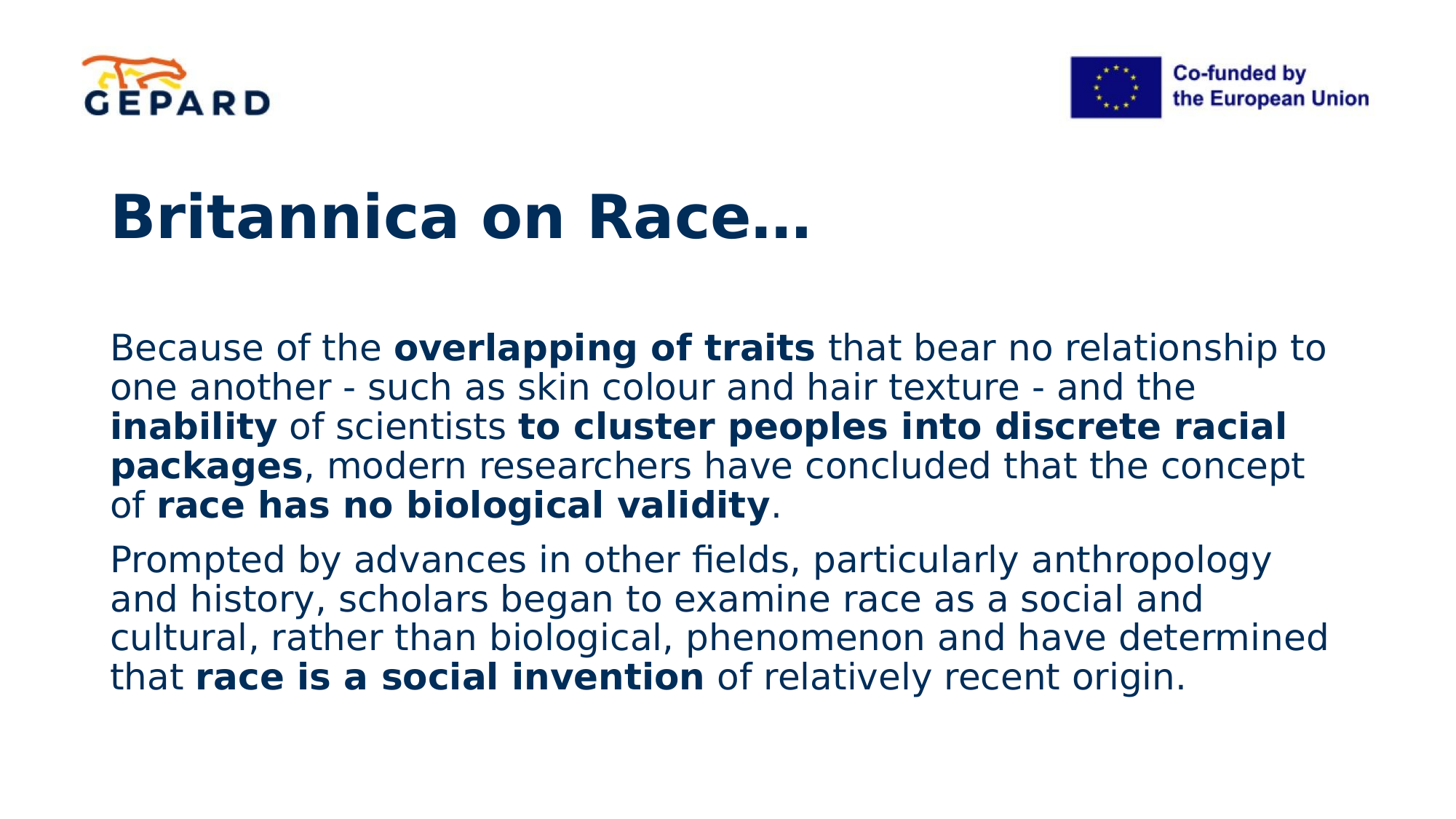

# Britannica on Race…
Because of the overlapping of traits that bear no relationship to one another - such as skin colour and hair texture - and the inability of scientists to cluster peoples into discrete racial packages, modern researchers have concluded that the concept of race has no biological validity.
Prompted by advances in other fields, particularly anthropology and history, scholars began to examine race as a social and cultural, rather than biological, phenomenon and have determined that race is a social invention of relatively recent origin.